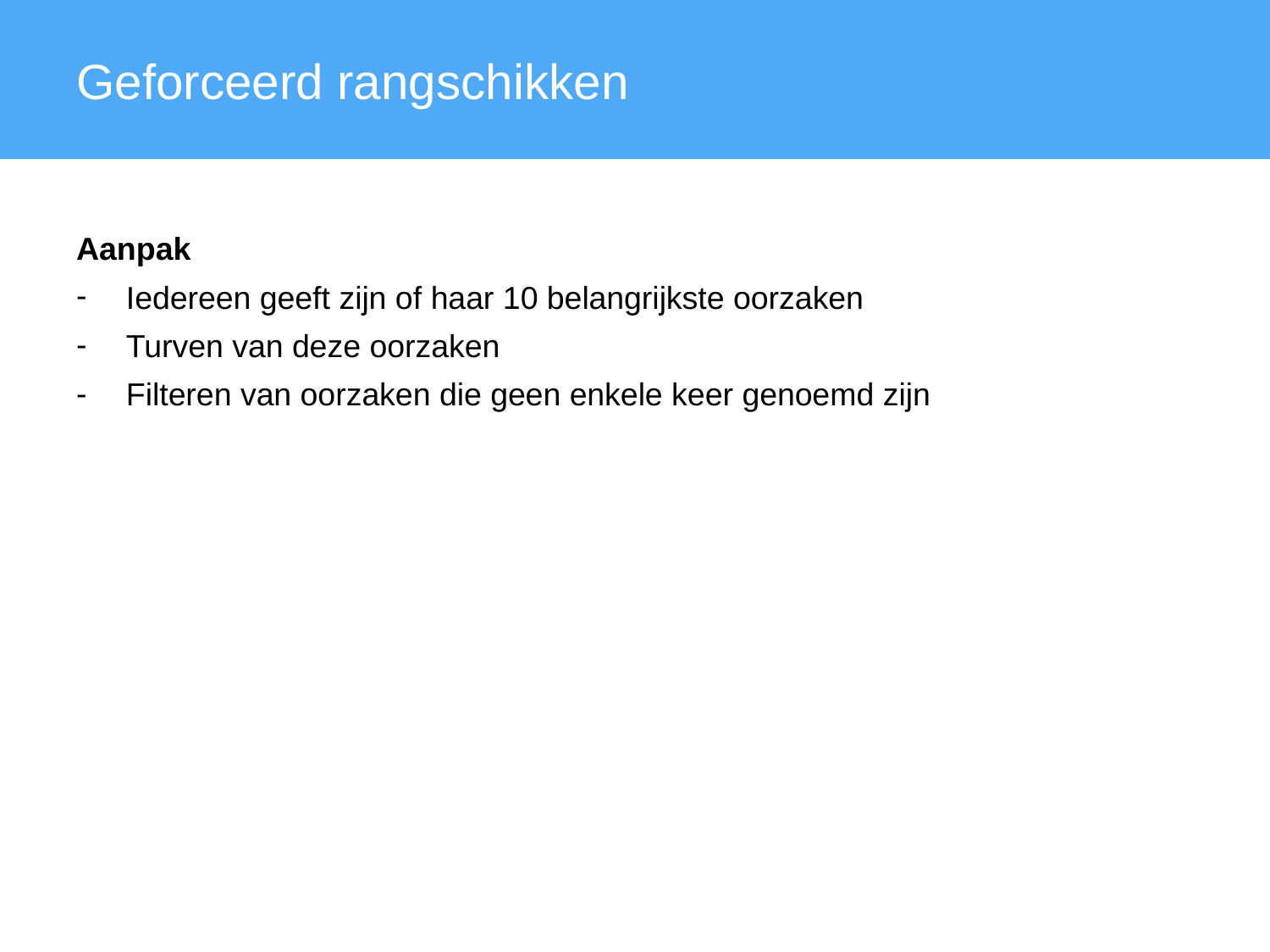

Geforceerd rangschikken
Aanpak
Iedereen geeft zijn of haar 10 belangrijkste oorzaken
Turven van deze oorzaken
Filteren van oorzaken die geen enkele keer genoemd zijn